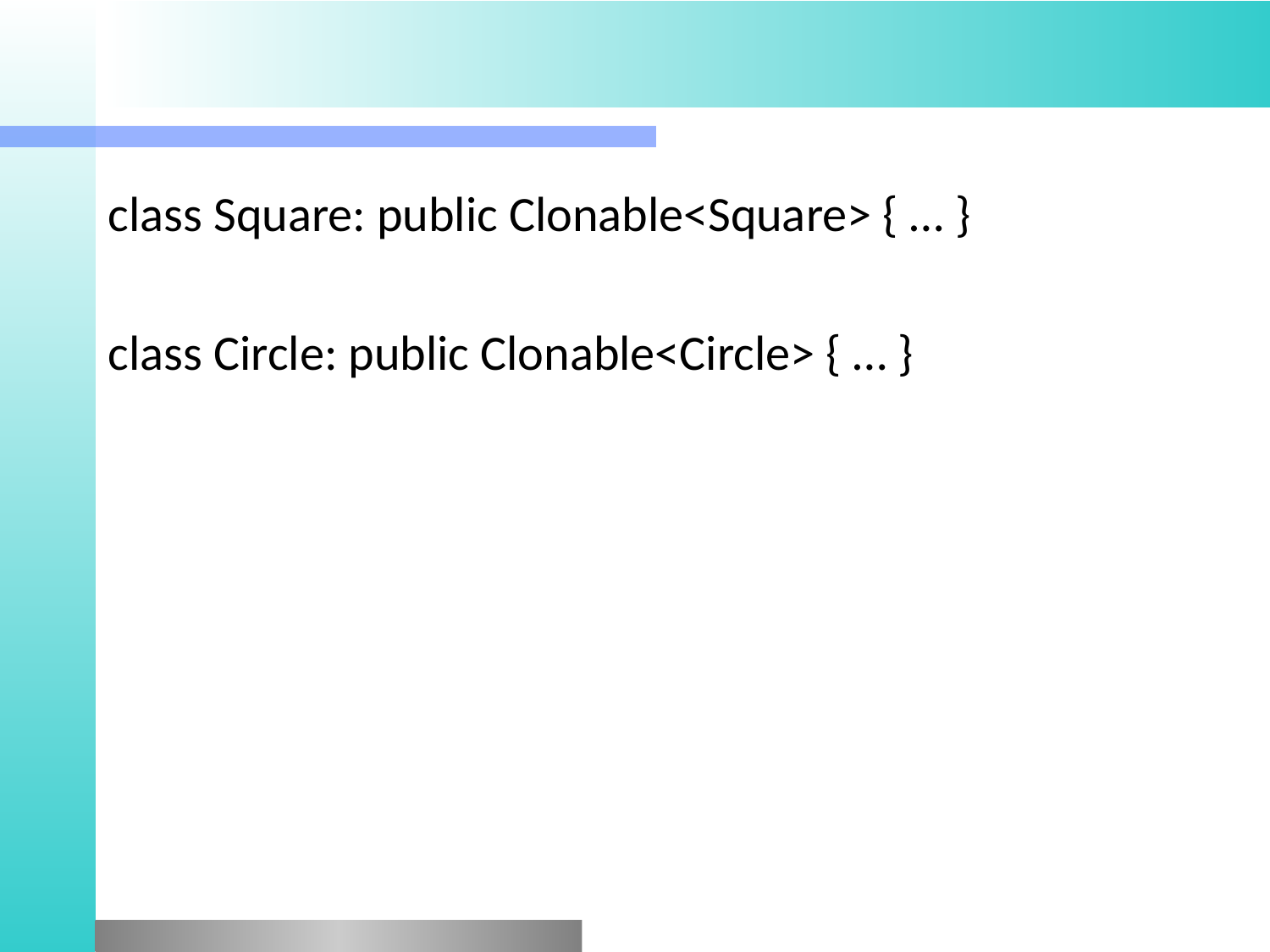

#
class Square: public Clonable<Square> { … }

class Circle: public Clonable<Circle> { … }